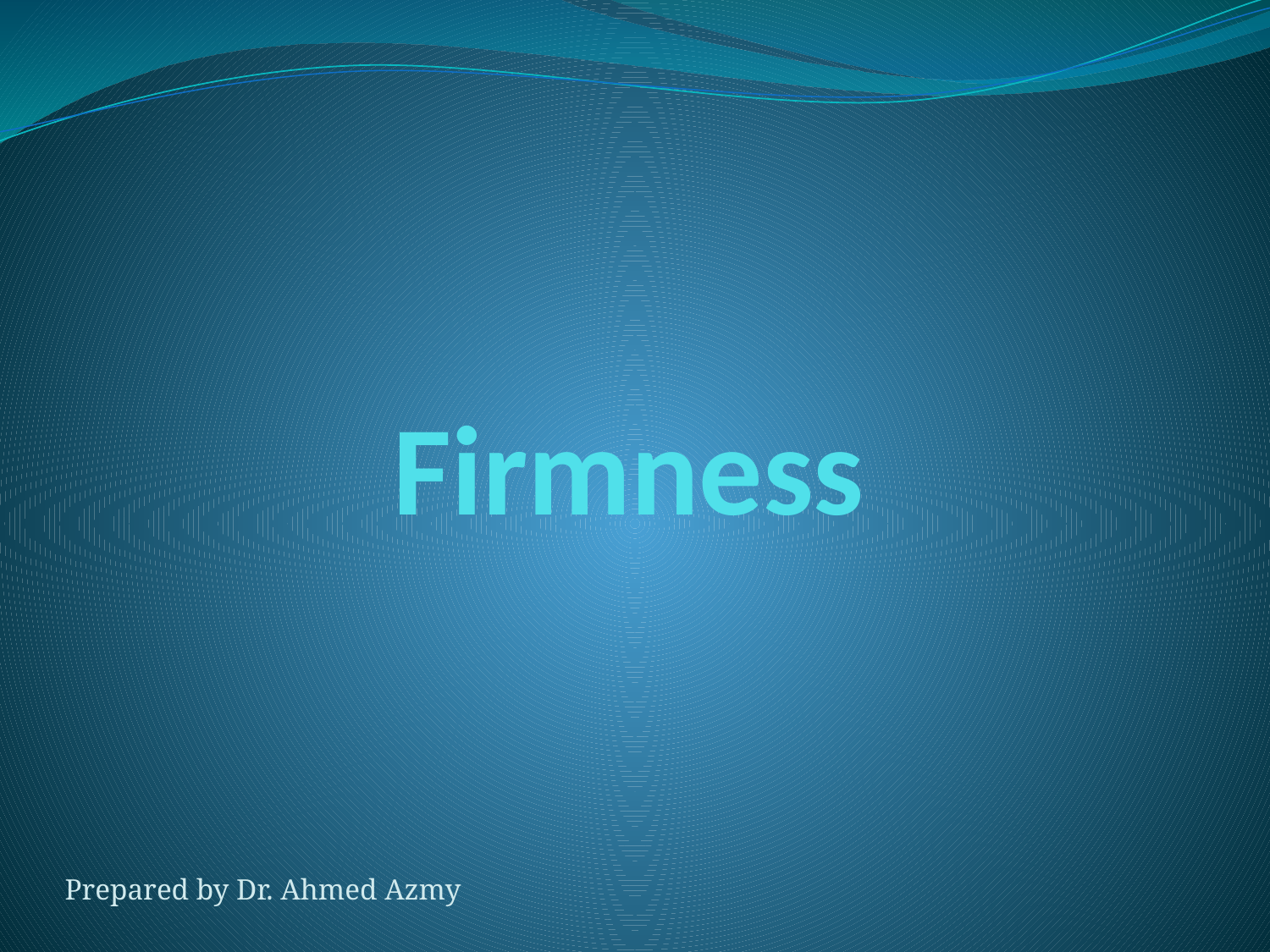

# Firmness
Prepared by Dr. Ahmed Azmy